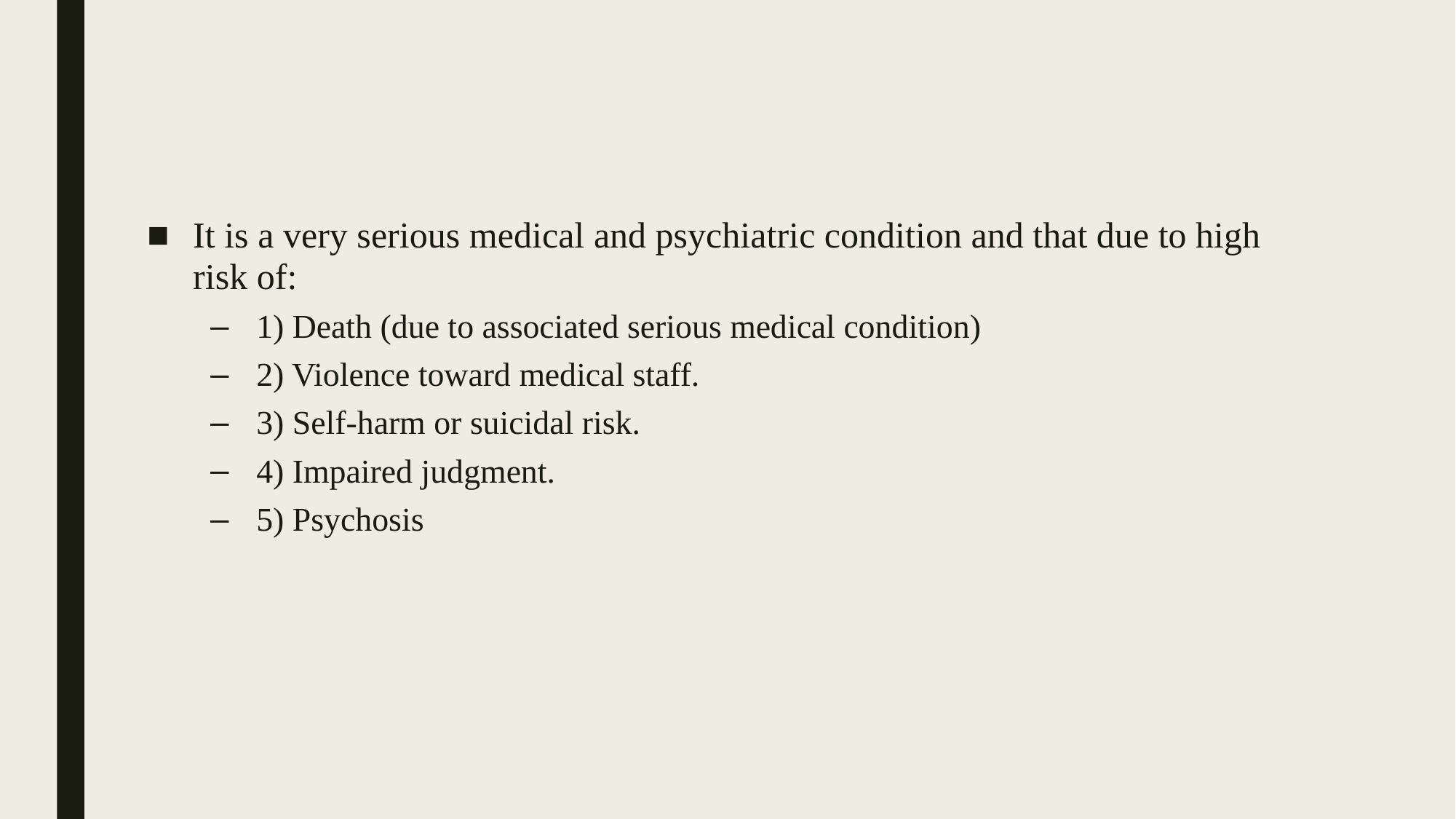

It is a very serious medical and psychiatric condition and that due to high risk of:
1) Death (due to associated serious medical condition)
2) Violence toward medical staff.
3) Self-harm or suicidal risk.
4) Impaired judgment.
5) Psychosis